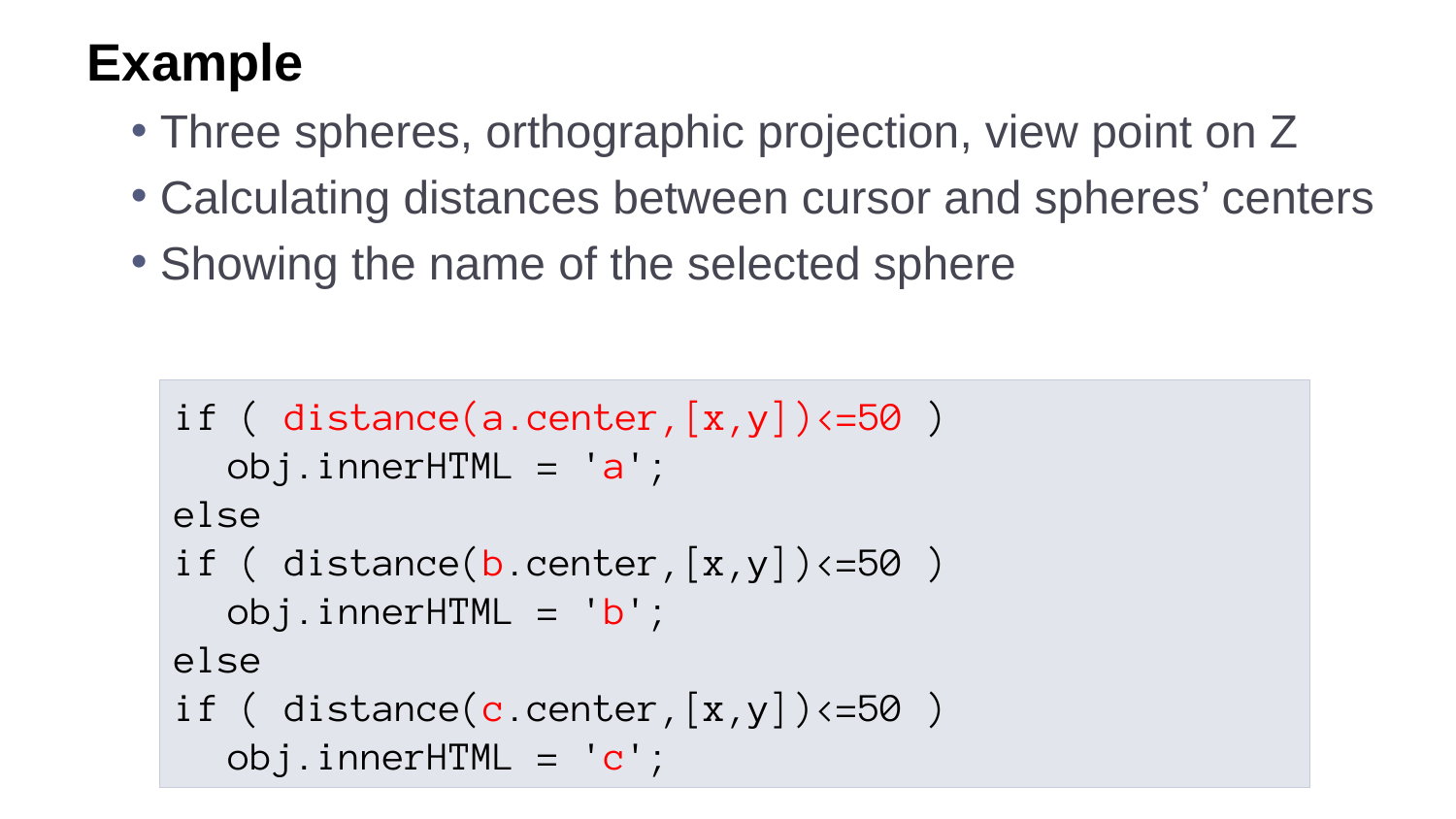

Example
Three spheres, orthographic projection, view point on Z
Calculating distances between cursor and spheres’ centers
Showing the name of the selected sphere
if ( distance(a.center,[x,y])<=50 )
	obj.innerHTML = 'a';
else
if ( distance(b.center,[x,y])<=50 )
	obj.innerHTML = 'b';
else
if ( distance(c.center,[x,y])<=50 )
	obj.innerHTML = 'c';